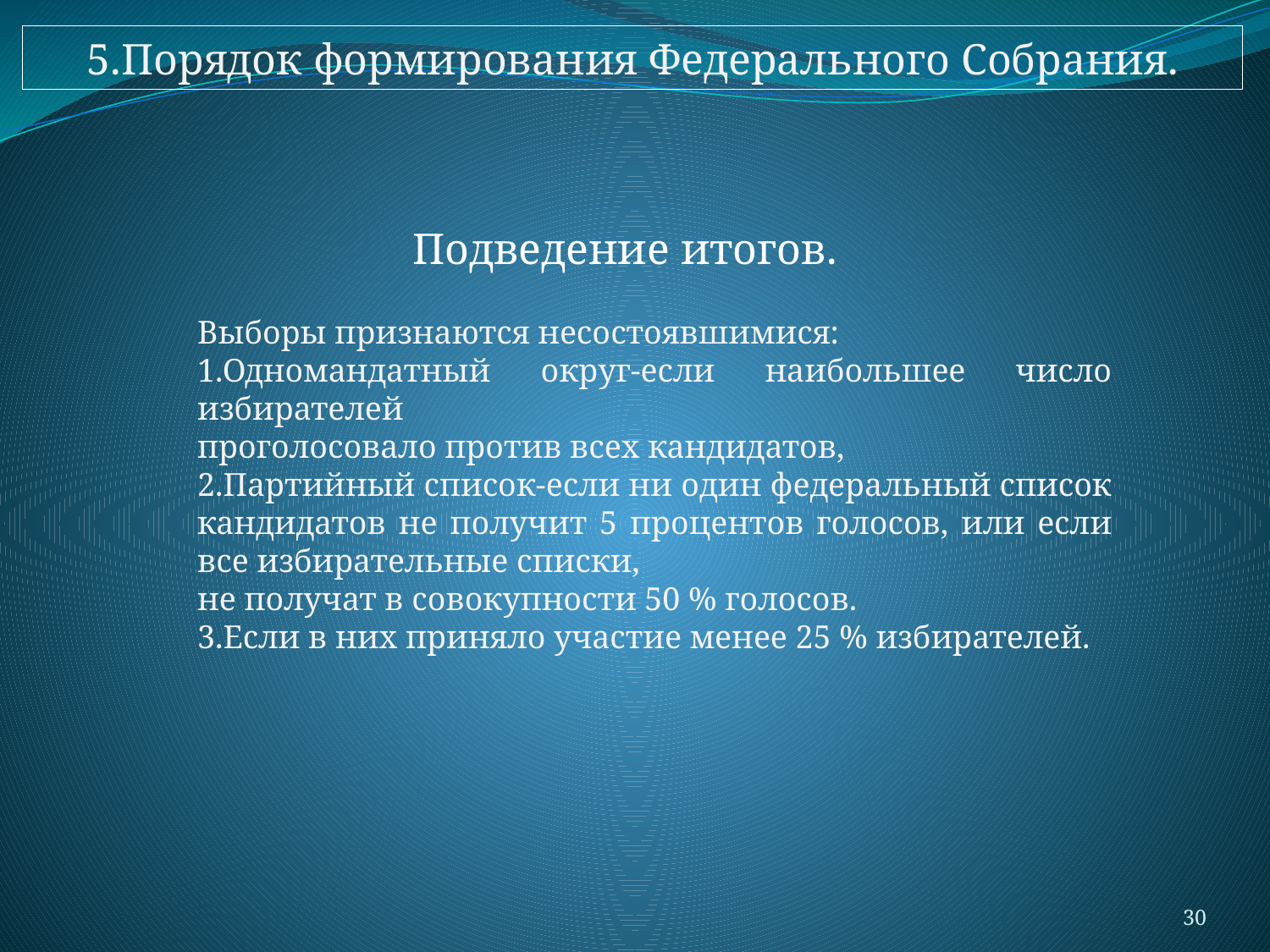

5.Порядок формирования Федерального Собрания.
Подведение итогов.
Выборы признаются несостоявшимися:
1.Одномандатный округ-если наибольшее число избирателей
проголосовало против всех кандидатов,
2.Партийный список-если ни один федеральный список кандидатов не получит 5 процентов голосов, или если все избирательные списки,
не получат в совокупности 50 % голосов.
3.Если в них приняло участие менее 25 % избирателей.

30